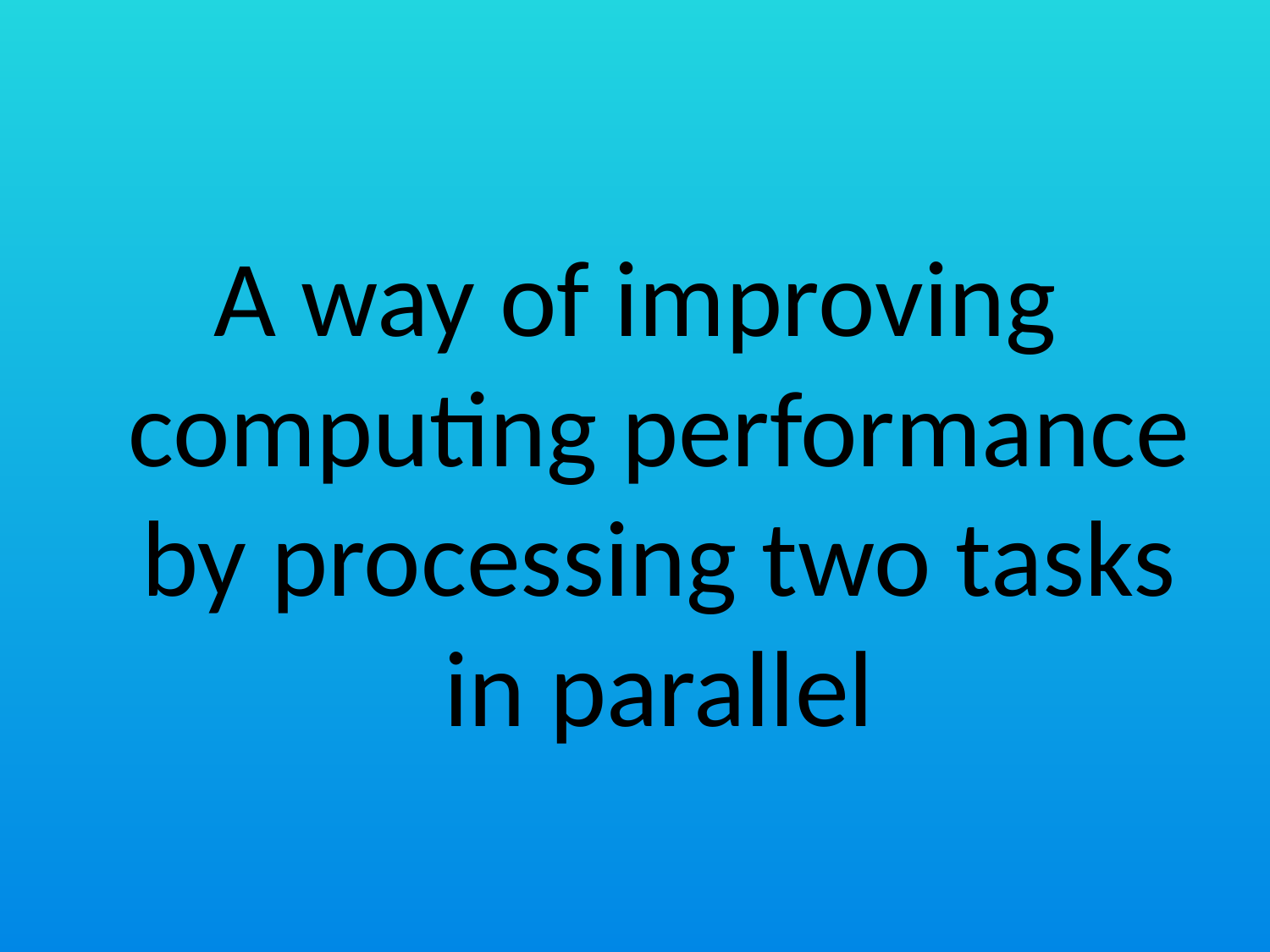

#
A way of improving computing performance by processing two tasks in parallel